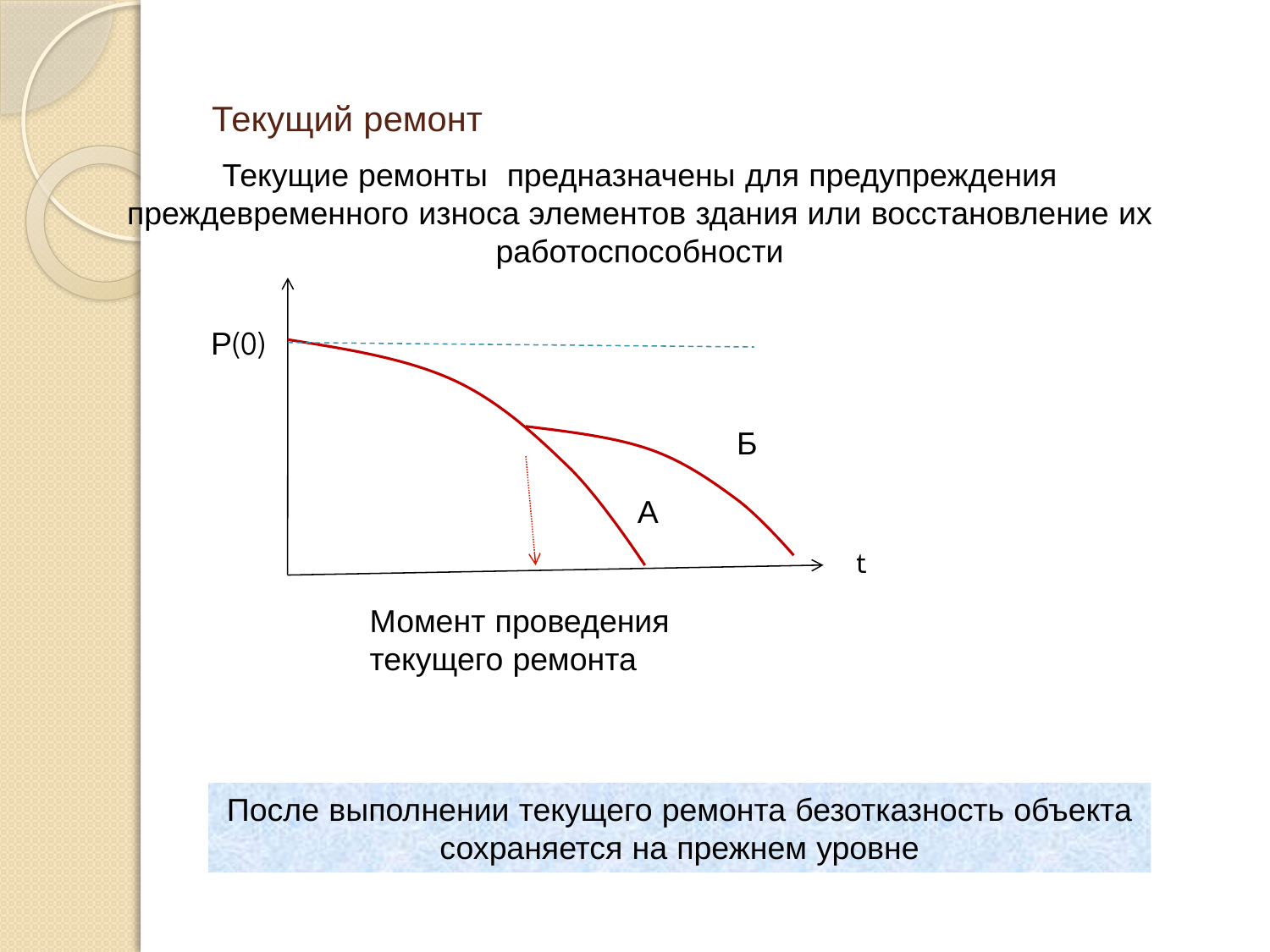

# Текущий ремонт
Текущие ремонты  предназначены для предупреждения преждевременного износа элементов здания или восстановление их работоспособности
Р(0)

Б

А
t
Момент проведения текущего ремонта
После выполнении текущего ремонта безотказность объекта сохраняется на прежнем уровне